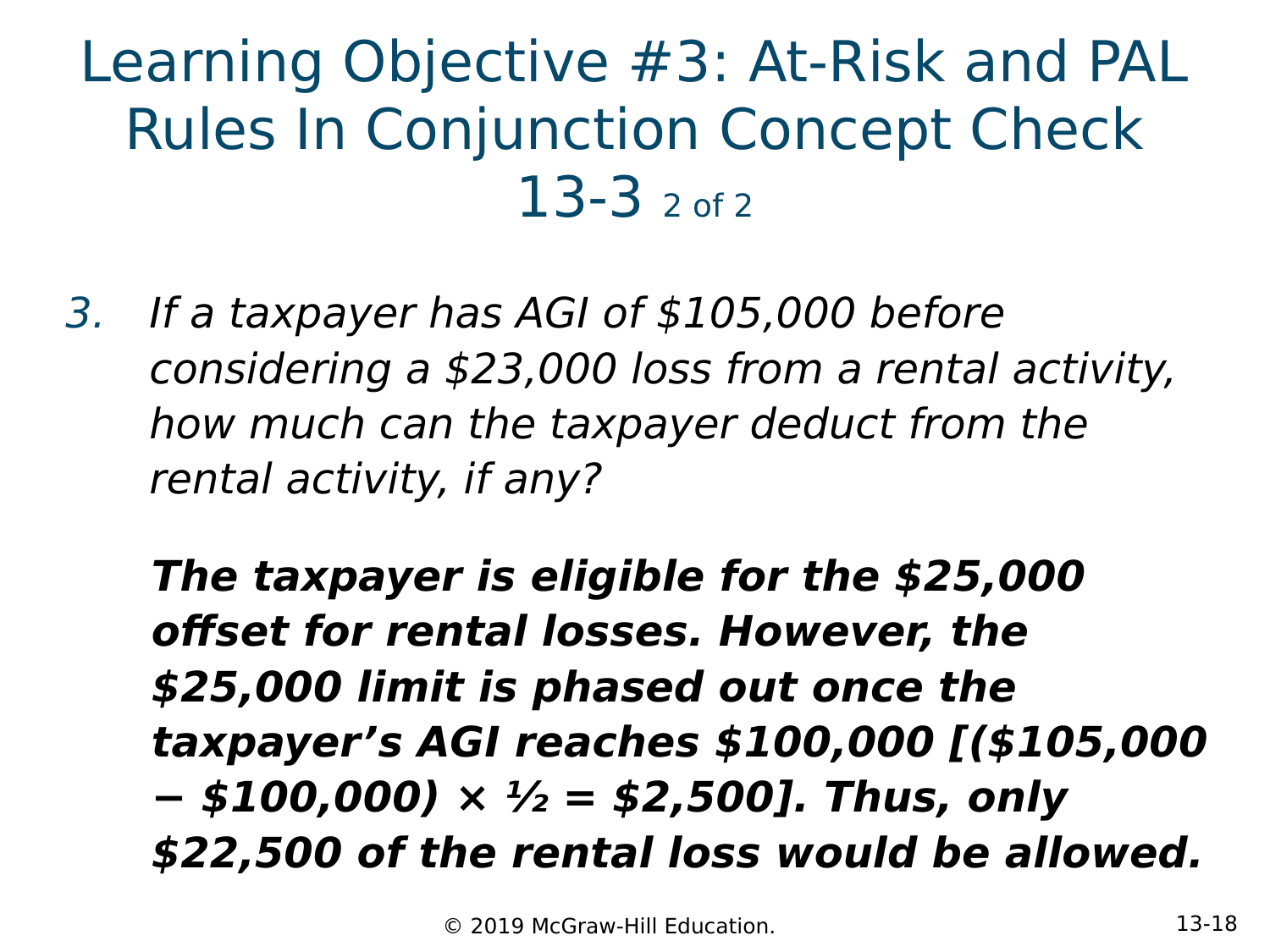

# Learning Objective #3: At-Risk and PAL Rules In Conjunction Concept Check 13-3 2 of 2
If a taxpayer has AGI of $105,000 before considering a $23,000 loss from a rental activity, how much can the taxpayer deduct from the rental activity, if any?
The taxpayer is eligible for the $25,000 offset for rental losses. However, the $25,000 limit is phased out once the taxpayer’s AGI reaches $100,000 [($105,000 − $100,000) × ½ = $2,500]. Thus, only $22,500 of the rental loss would be allowed.